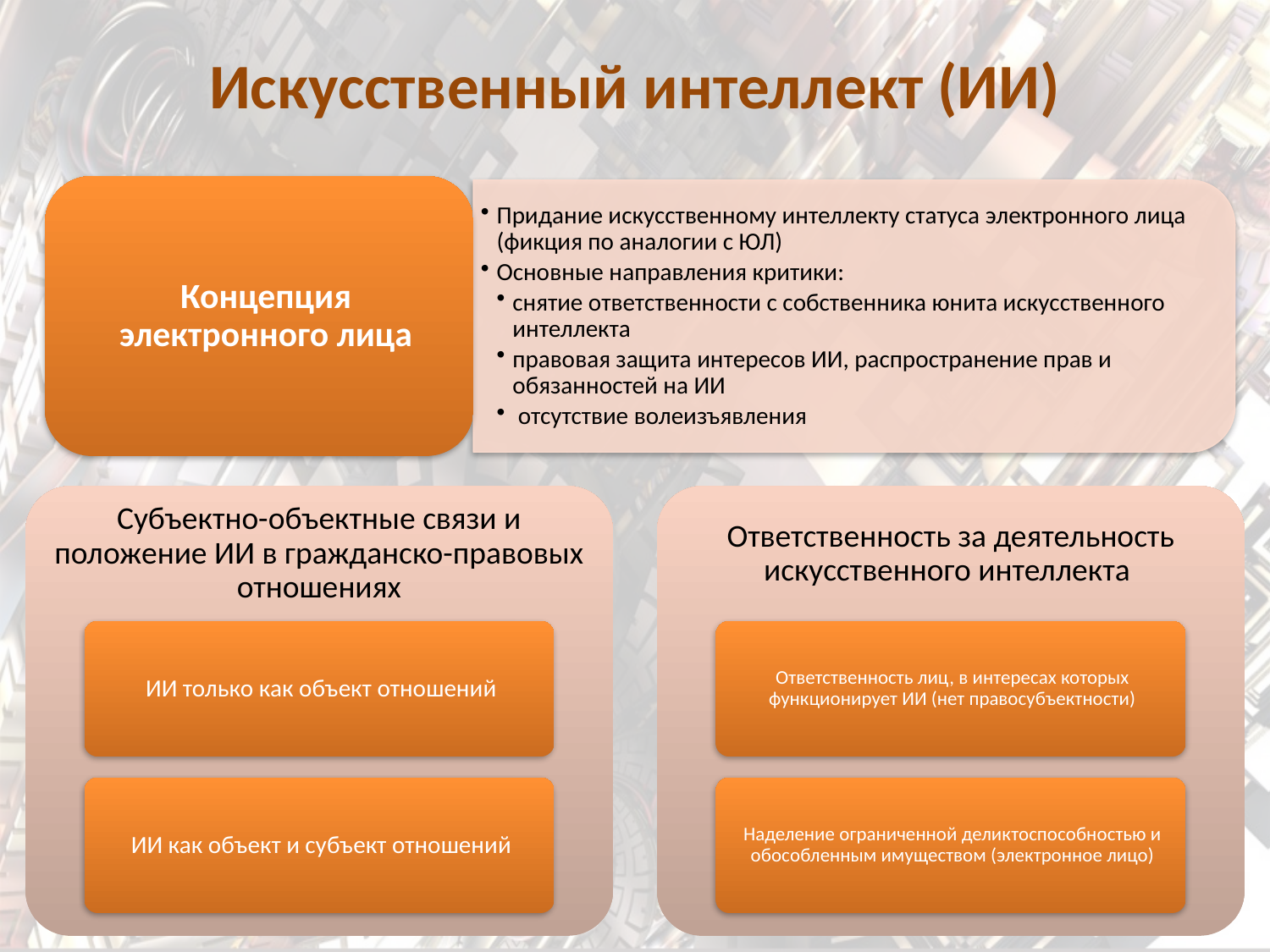

# Искусственный интеллект (ИИ)
Придание искусственному интеллекту статуса электронного лица (фикция по аналогии с ЮЛ)
Основные направления критики:
снятие ответственности с собственника юнита искусственного интеллекта
правовая защита интересов ИИ, распространение прав и обязанностей на ИИ
 отсутствие волеизъявления
Концепция электронного лица
Субъектно-объектные связи и положение ИИ в гражданско-правовых отношениях
ИИ только как объект отношений
ИИ как объект и субъект отношений
Ответственность за деятельность искусственного интеллекта
Ответственность лиц, в интересах которых функционирует ИИ (нет правосубъектности)
Наделение ограниченной деликтоспособностью и обособленным имуществом (электронное лицо)